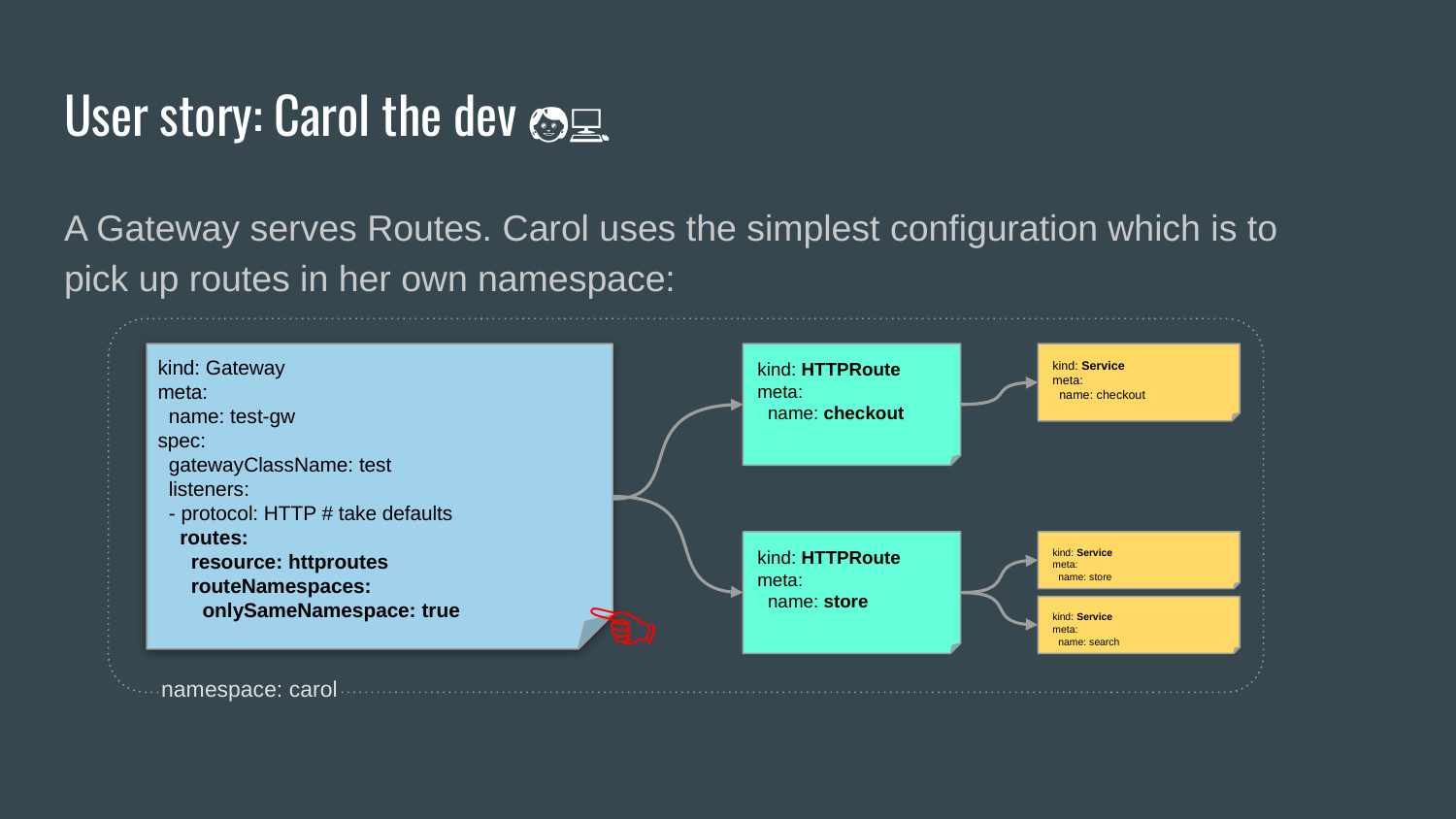

# User story: Carol the dev 👩‍💻
A Gateway serves Routes. Carol uses the simplest configuration which is to pick up routes in her own namespace:

kind: HTTPRoute
meta:
  name: checkout
kind: Service
meta:
  name: checkout
kind: Gateway
meta:
  name: test-gw
spec:
  gatewayClassName: test
  listeners:
  - protocol: HTTP # take defaults
    routes:
      resource: httproutes
      routeNamespaces:
        onlySameNamespace: true
kind: HTTPRoute
meta:
  name: store

kind: Service
meta:
  name: store
☝
kind: Service
meta:
  name: search
namespace: carol